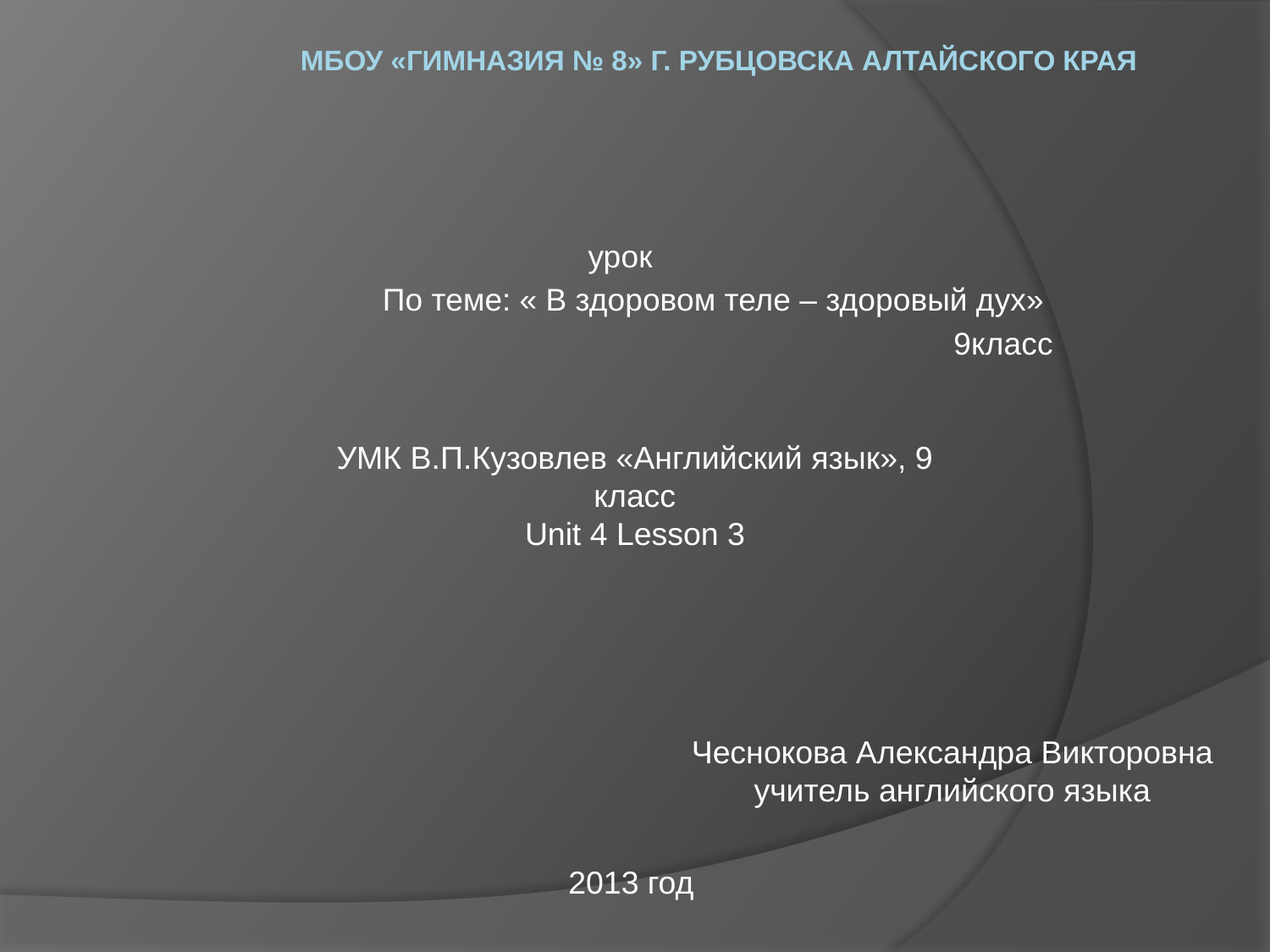

# МБОУ «Гимназия № 8» г. Рубцовска Алтайского края
урок
По теме: « В здоровом теле – здоровый дух»
9класс

УМК В.П.Кузовлев «Английский язык», 9 класс
Unit 4 Lesson 3

Чеснокова Александра Викторовна
учитель английского языка
2013 год